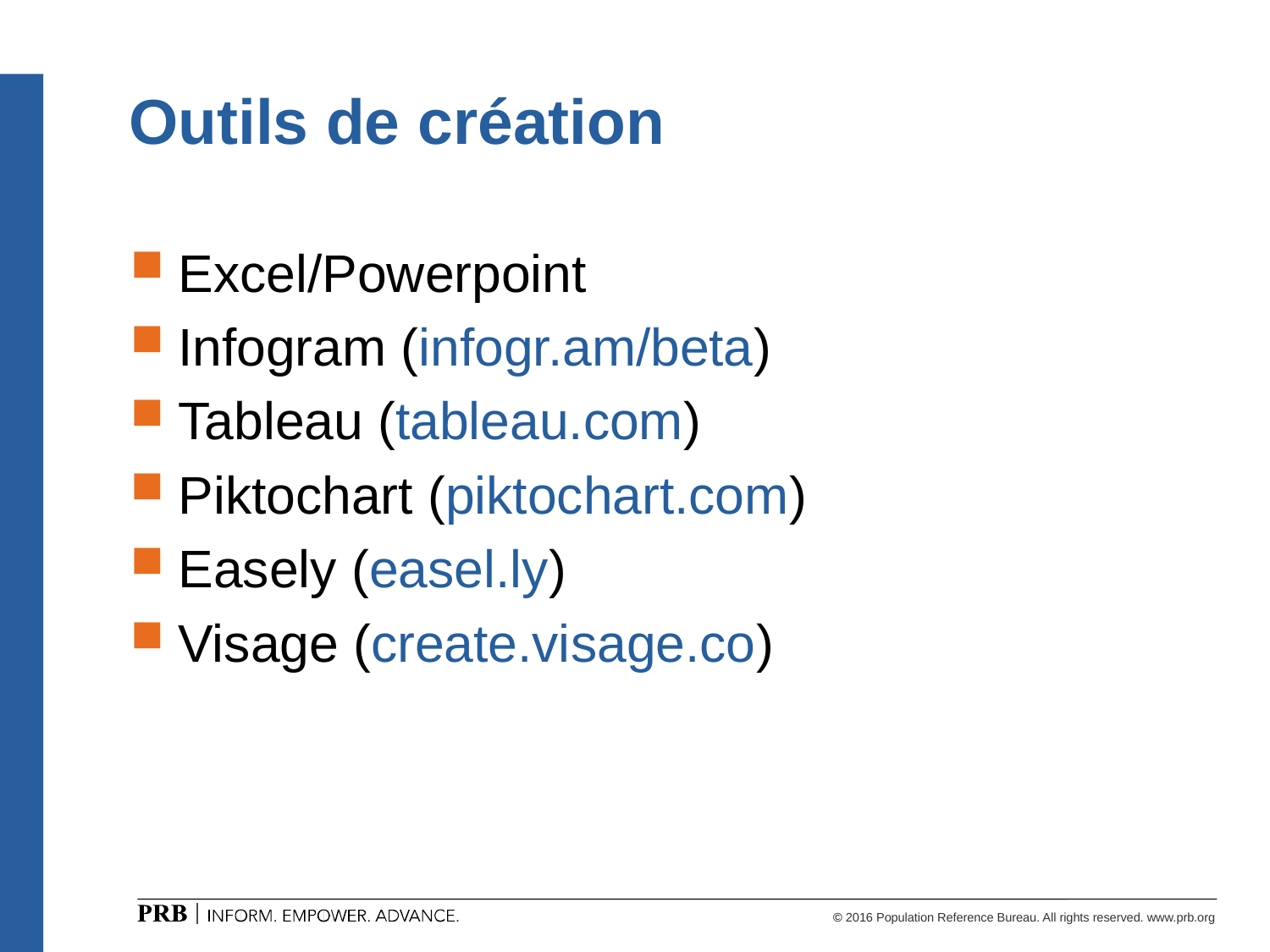

# Outils de création
Excel/Powerpoint
Infogram (infogr.am/beta)
Tableau (tableau.com)
Piktochart (piktochart.com)
Easely (easel.ly)
Visage (create.visage.co)